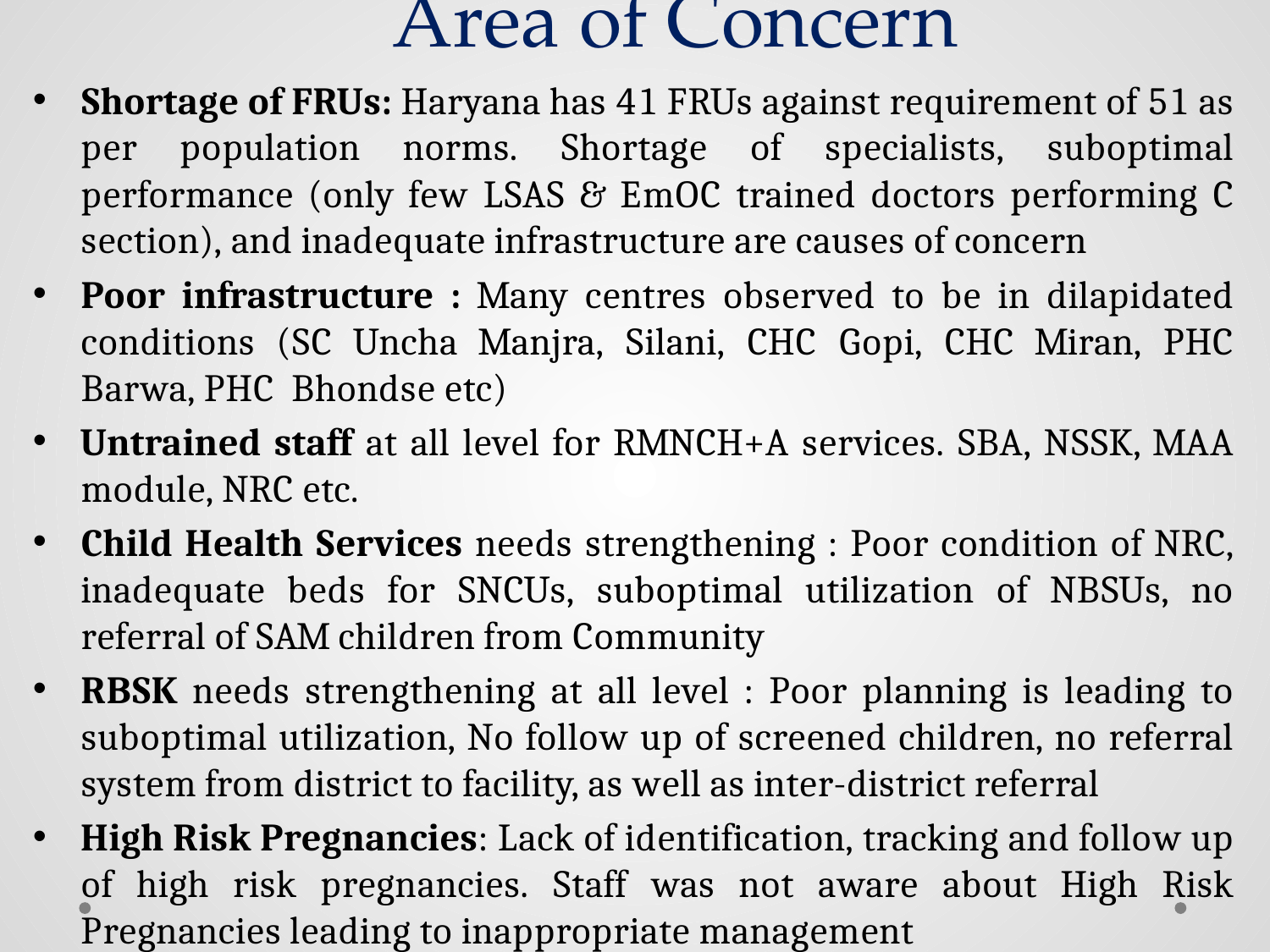

# Area of Concern
Shortage of FRUs: Haryana has 41 FRUs against requirement of 51 as per population norms. Shortage of specialists, suboptimal performance (only few LSAS & EmOC trained doctors performing C section), and inadequate infrastructure are causes of concern
Poor infrastructure : Many centres observed to be in dilapidated conditions (SC Uncha Manjra, Silani, CHC Gopi, CHC Miran, PHC Barwa, PHC  Bhondse etc)
Untrained staff at all level for RMNCH+A services. SBA, NSSK, MAA module, NRC etc.
Child Health Services needs strengthening : Poor condition of NRC, inadequate beds for SNCUs, suboptimal utilization of NBSUs, no referral of SAM children from Community
RBSK needs strengthening at all level : Poor planning is leading to suboptimal utilization, No follow up of screened children, no referral system from district to facility, as well as inter-district referral
High Risk Pregnancies: Lack of identification, tracking and follow up of high risk pregnancies. Staff was not aware about High Risk Pregnancies leading to inappropriate management